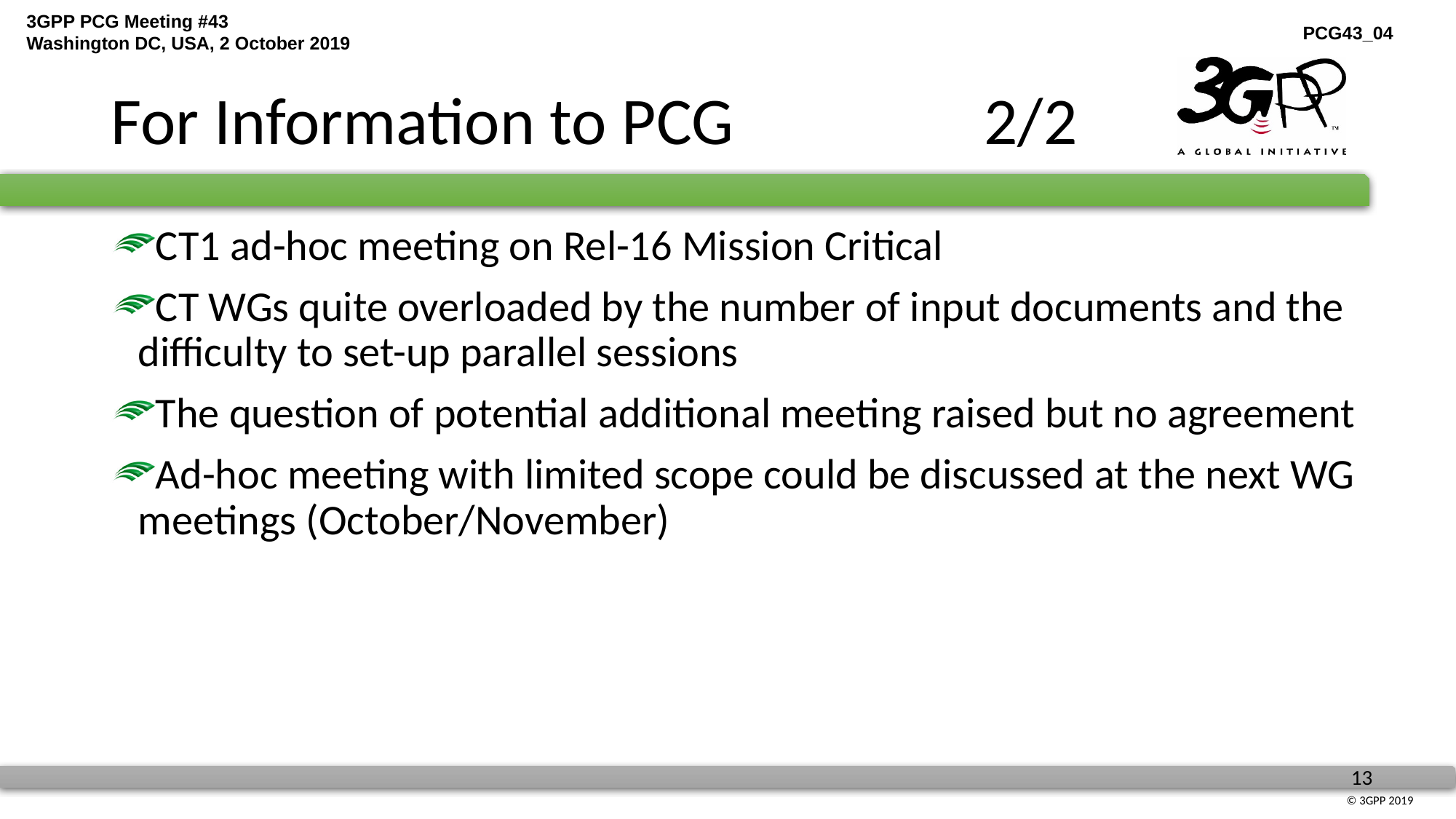

# For Information to PCG			2/2
CT1 ad-hoc meeting on Rel-16 Mission Critical
CT WGs quite overloaded by the number of input documents and the difficulty to set-up parallel sessions
The question of potential additional meeting raised but no agreement
Ad-hoc meeting with limited scope could be discussed at the next WG meetings (October/November)